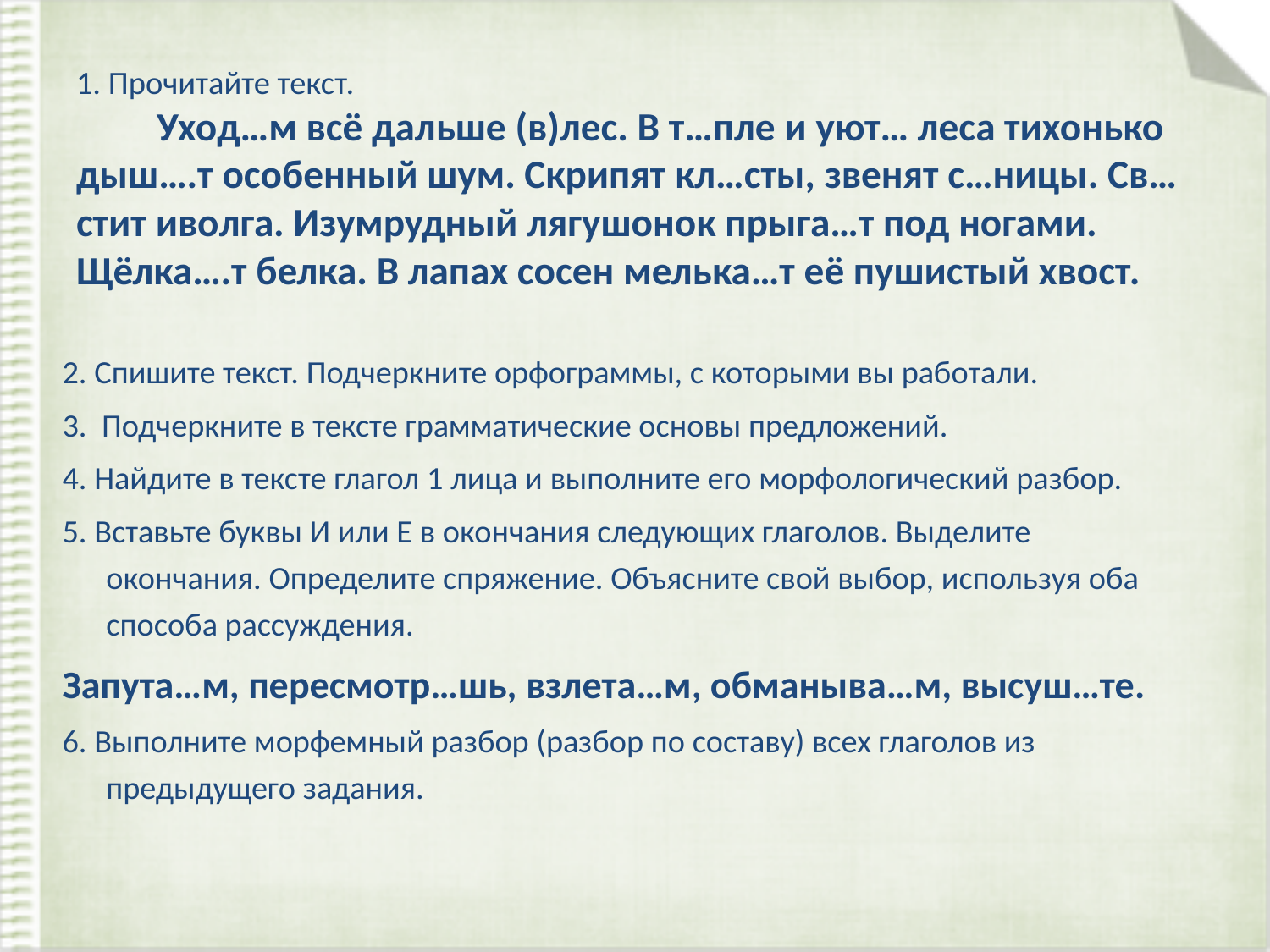

# 1. Прочитайте текст. Уход…м всё дальше (в)лес. В т…пле и уют… леса тихонько дыш….т особенный шум. Скрипят кл…сты, звенят с…ницы. Св…стит иволга. Изумрудный лягушонок прыга…т под ногами. Щёлка….т белка. В лапах сосен мелька…т её пушистый хвост.
2. Спишите текст. Подчеркните орфограммы, с которыми вы работали.
3.  Подчеркните в тексте грамматические основы предложений.
4. Найдите в тексте глагол 1 лица и выполните его морфологический разбор.
5. Вставьте буквы И или Е в окончания следующих глаголов. Выделите окончания. Определите спряжение. Объясните свой выбор, используя оба способа рассуждения.
Запута…м, пересмотр…шь, взлета…м, обманыва…м, высуш…те.
6. Выполните морфемный разбор (разбор по составу) всех глаголов из предыдущего задания.